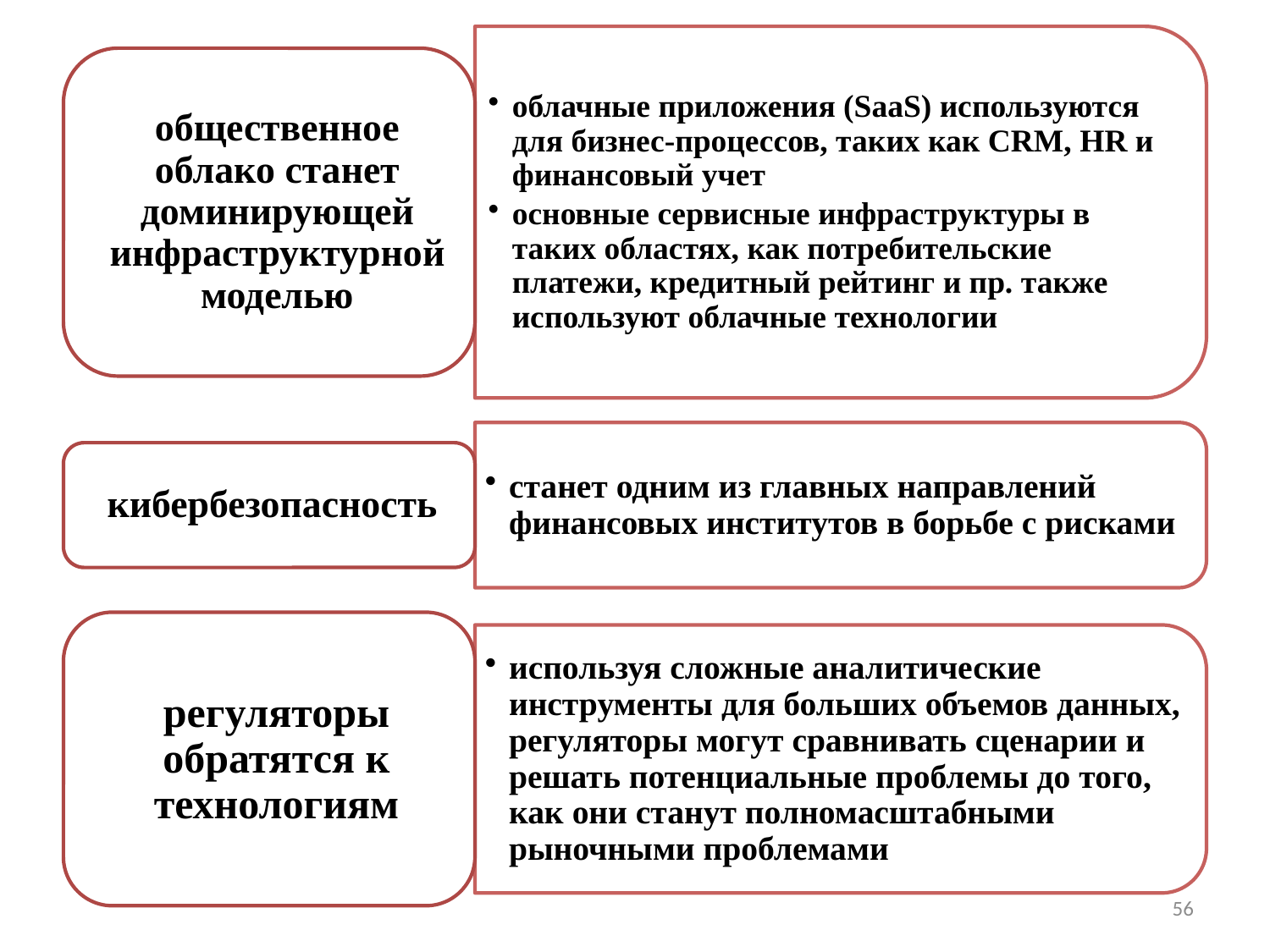

облачные приложения (SaaS) используются для бизнес-процессов, таких как CRM, HR и финансовый учет
основные сервисные инфраструктуры в таких областях, как потребительские платежи, кредитный рейтинг и пр. также используют облачные технологии
общественное облако станет доминирующей инфраструктурной моделью
станет одним из главных направлений финансовых институтов в борьбе с рисками
кибербезопасность
используя сложные аналитические инструменты для больших объемов данных, регуляторы могут сравнивать сценарии и решать потенциальные проблемы до того, как они станут полномасштабными рыночными проблемами
регуляторы обратятся к технологиям
56